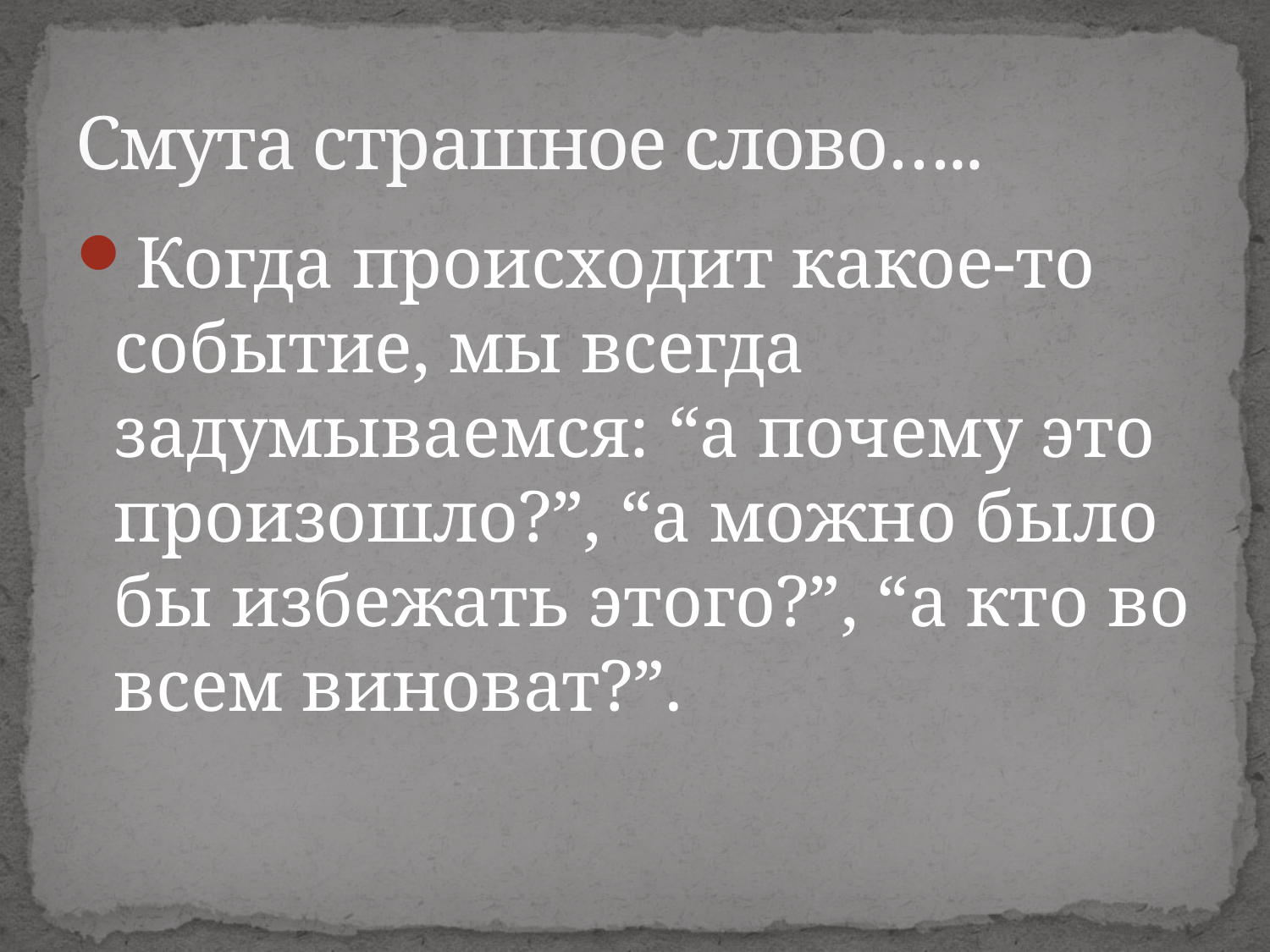

# Смута страшное слово…..
Когда происходит какое-то событие, мы всегда задумываемся: “а почему это произошло?”, “а можно было бы избежать этого?”, “а кто во всем виноват?”.